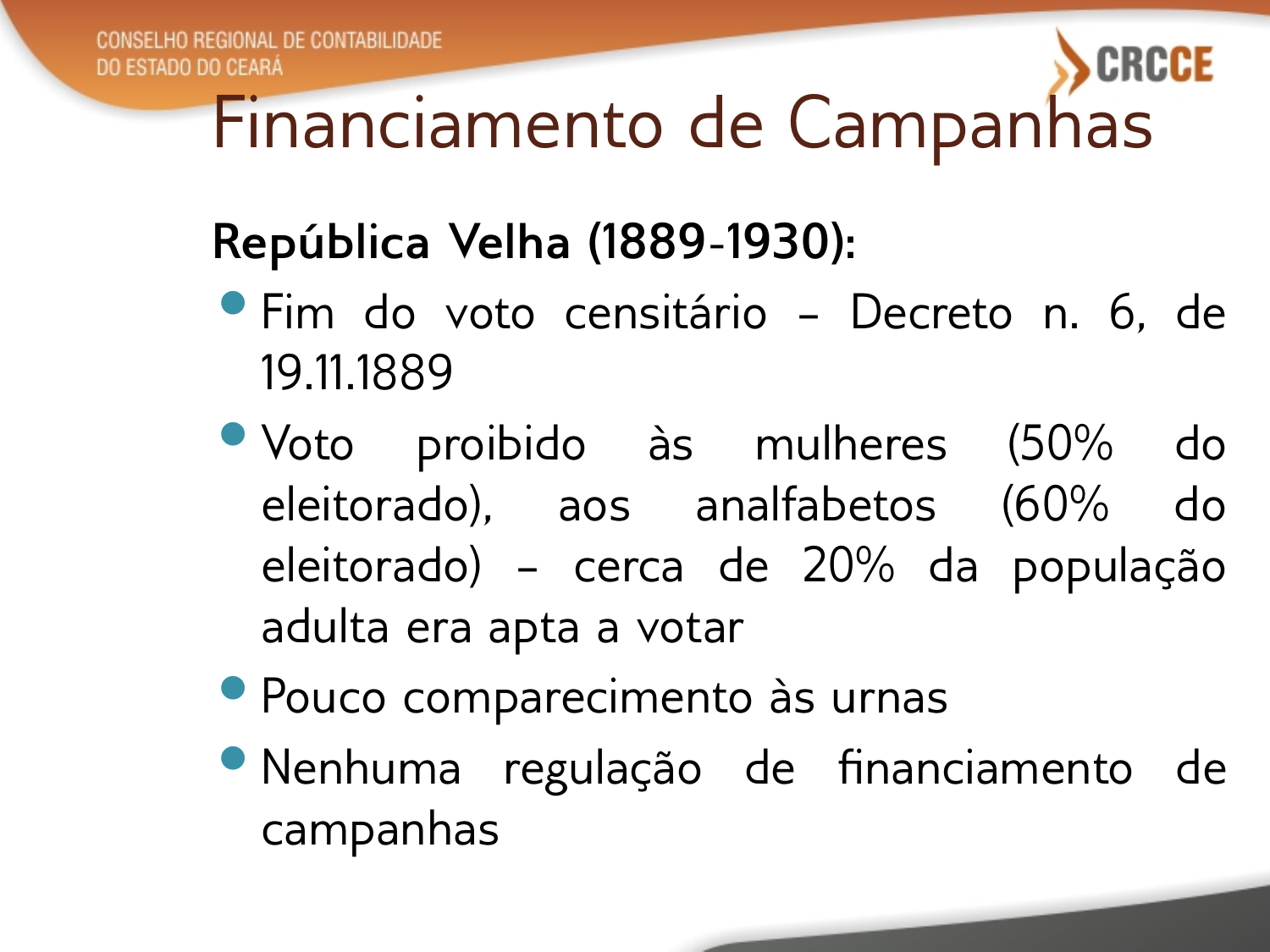

# Financiamento de Campanhas
República Velha (1889-1930):
Fim do voto censitário – Decreto n. 6, de 19.11.1889
Voto proibido às mulheres (50% do eleitorado), aos analfabetos (60% do eleitorado) – cerca de 20% da população adulta era apta a votar
Pouco comparecimento às urnas
Nenhuma regulação de financiamento de campanhas